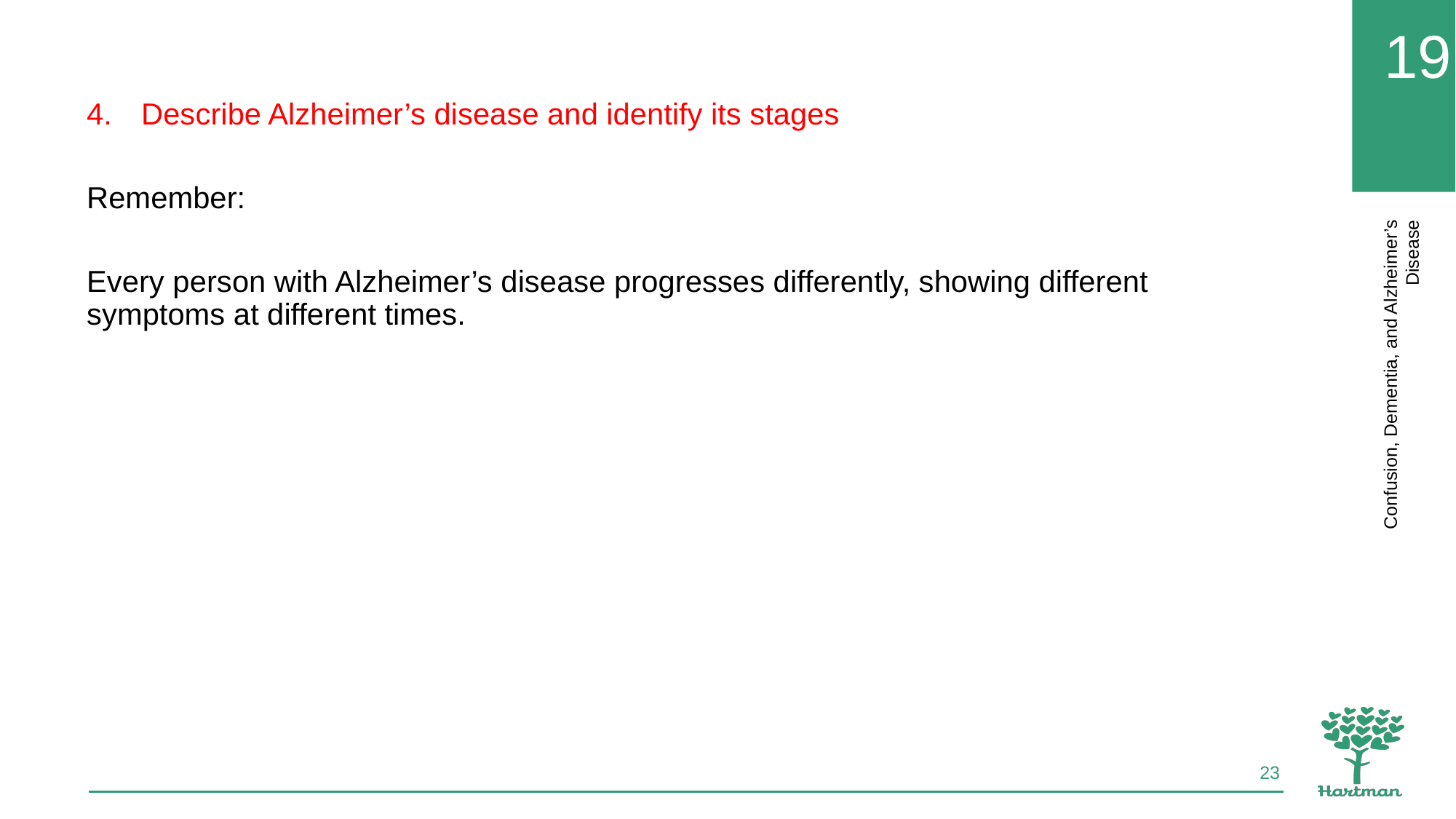

Describe Alzheimer’s disease and identify its stages

Remember:

Every person with Alzheimer’s disease progresses differently, showing different symptoms at different times.

23